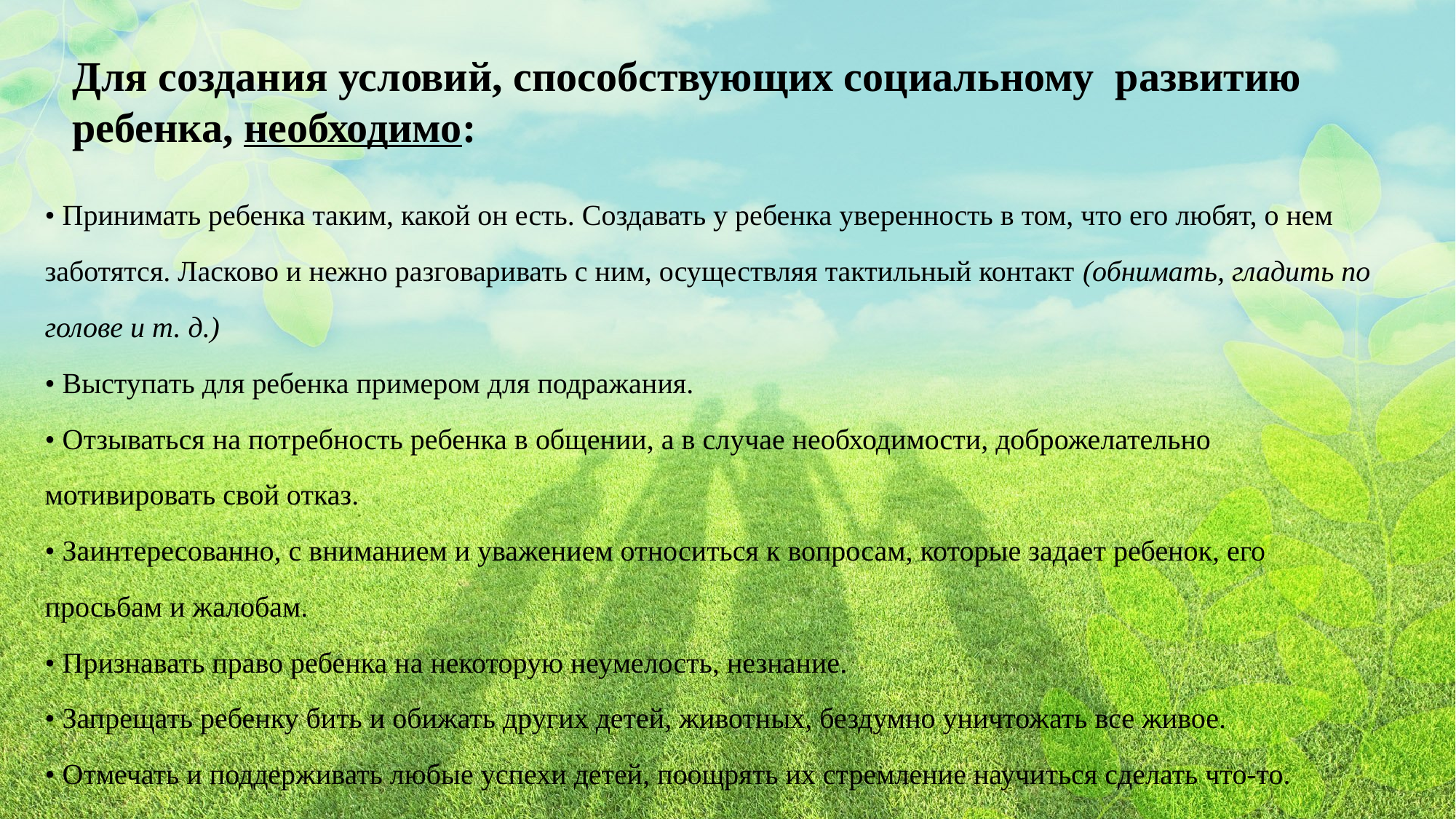

# Для создания условий, способствующих социальному  развитию ребенка, необходимо:
• Принимать ребенка таким, какой он есть. Создавать у ребенка уверенность в том, что его любят, о нем заботятся. Ласково и нежно разговаривать с ним, осуществляя тактильный контакт (обнимать, гладить по голове и т. д.)
• Выступать для ребенка примером для подражания.
• Отзываться на потребность ребенка в общении, а в случае необходимости, доброжелательно мотивировать свой отказ.
• Заинтересованно, с вниманием и уважением относиться к вопросам, которые задает ребенок, его просьбам и жалобам.
• Признавать право ребенка на некоторую неумелость, незнание.
• Запрещать ребенку бить и обижать других детей, животных, бездумно уничтожать все живое.
• Отмечать и поддерживать любые успехи детей, поощрять их стремление научиться сделать что-то.